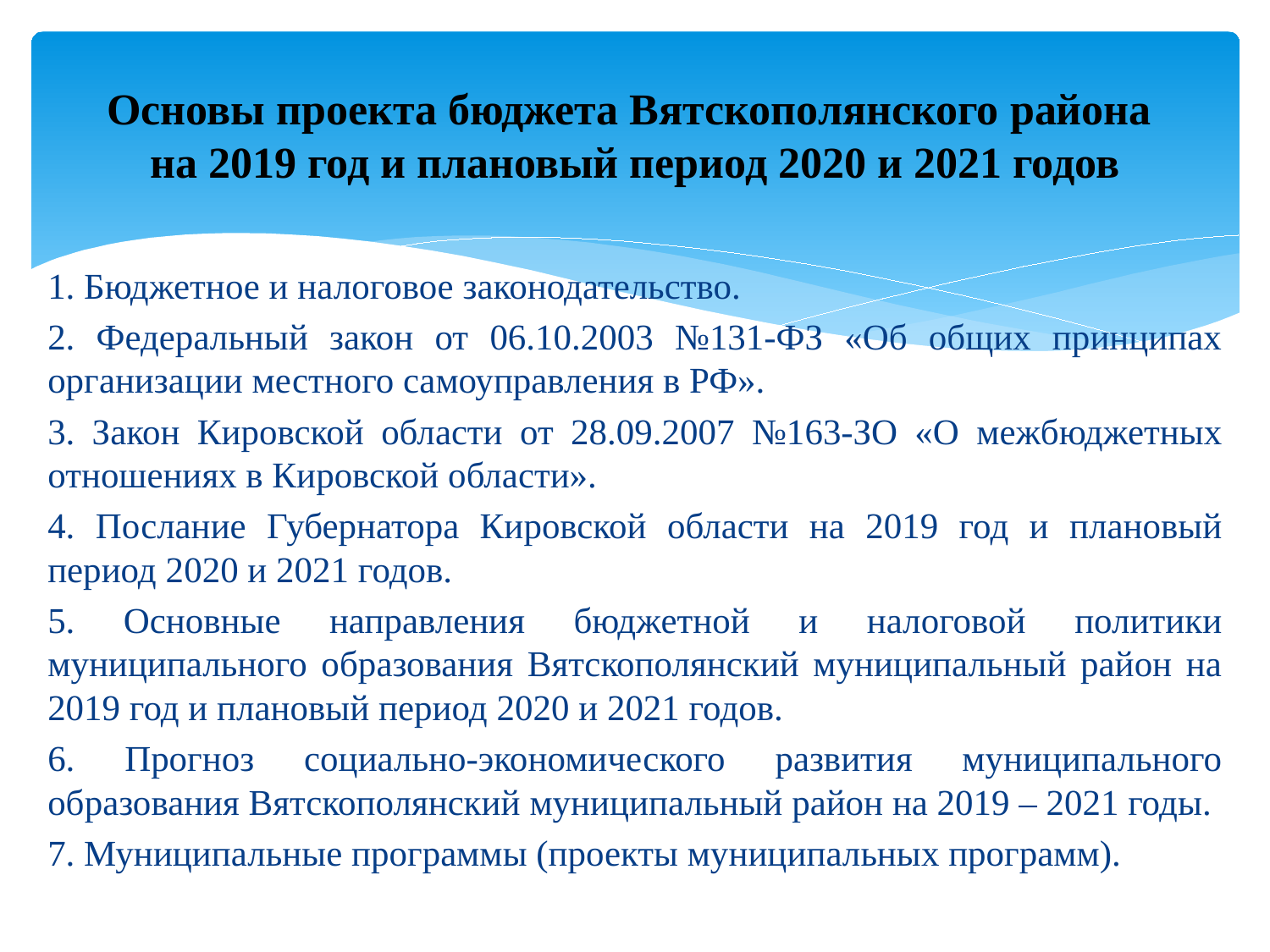

# Основы проекта бюджета Вятскополянского района на 2019 год и плановый период 2020 и 2021 годов
1. Бюджетное и налоговое законодательство.
2. Федеральный закон от 06.10.2003 №131-ФЗ «Об общих принципах организации местного самоуправления в РФ».
3. Закон Кировской области от 28.09.2007 №163-ЗО «О межбюджетных отношениях в Кировской области».
4. Послание Губернатора Кировской области на 2019 год и плановый период 2020 и 2021 годов.
5. Основные направления бюджетной и налоговой политики муниципального образования Вятскополянский муниципальный район на 2019 год и плановый период 2020 и 2021 годов.
6. Прогноз социально-экономического развития муниципального образования Вятскополянский муниципальный район на 2019 – 2021 годы.
7. Муниципальные программы (проекты муниципальных программ).